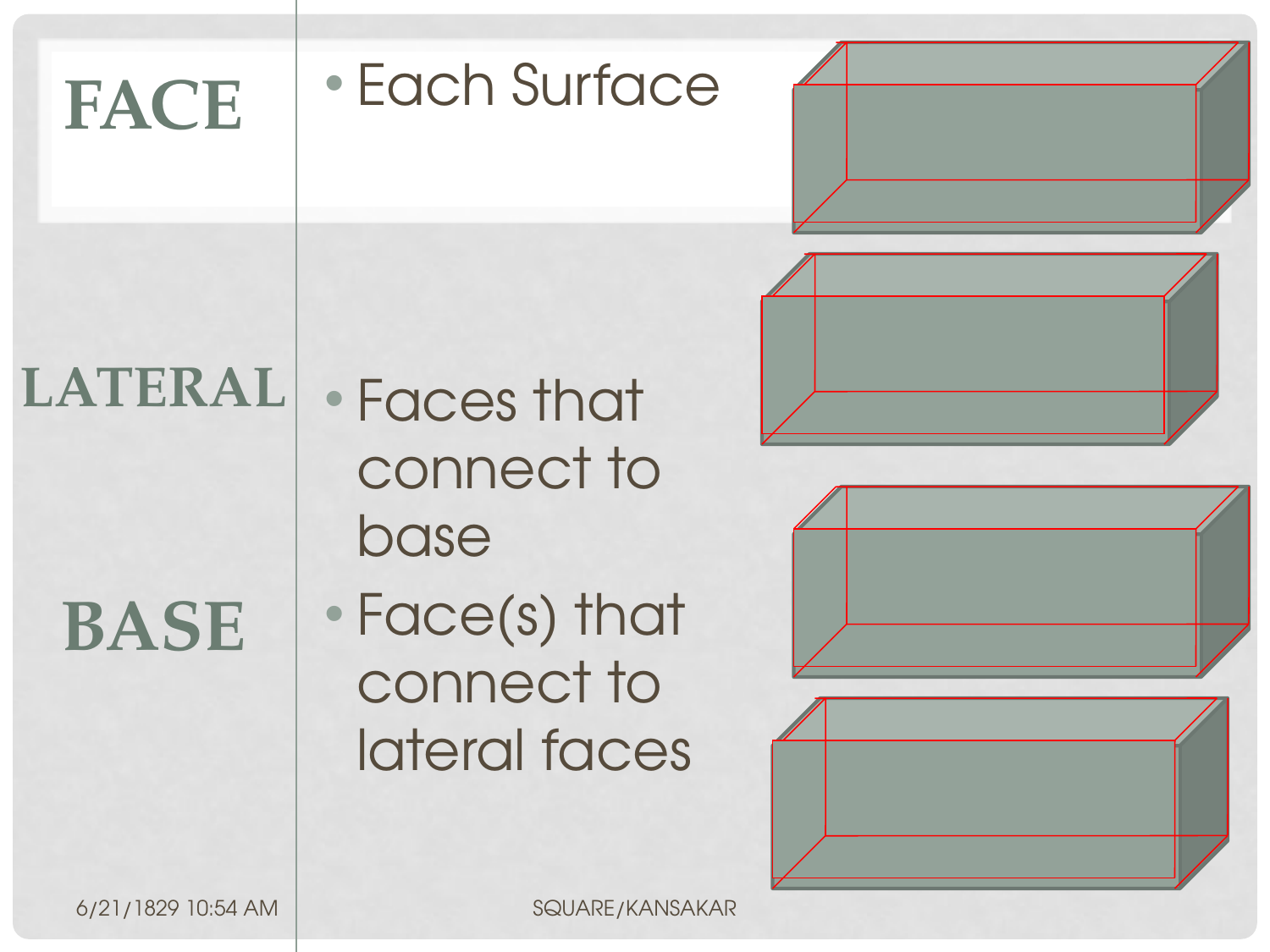

# Face
Each Surface

Faces that connect to base
Face(s) that connect to lateral faces

Lateral

base

6/21/1829 10:54 AM
SQUARE/KANSAKAR